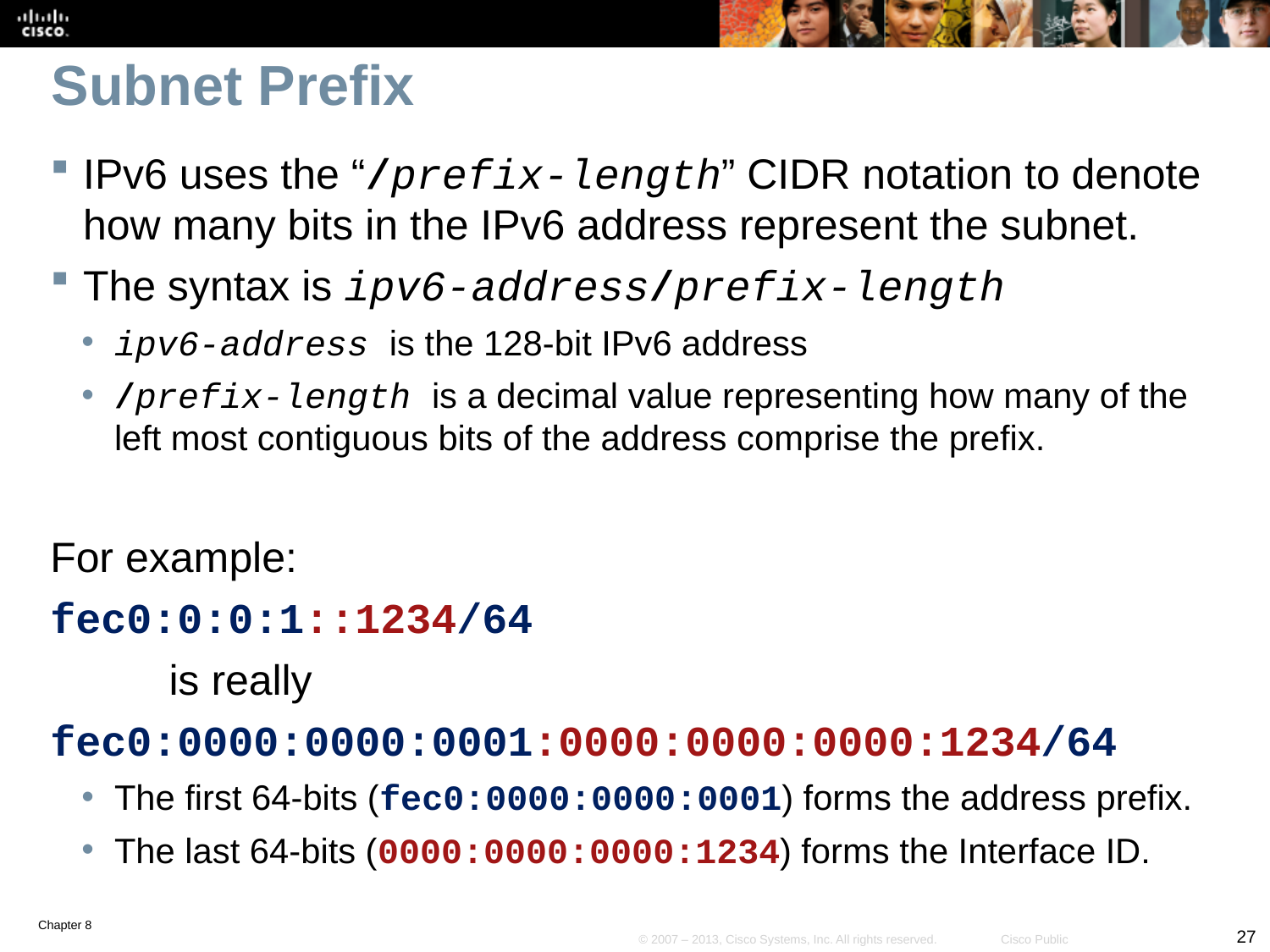

# Subnet Prefix
IPv6 uses the “/prefix-length” CIDR notation to denote how many bits in the IPv6 address represent the subnet.
The syntax is ipv6-address/prefix-length
ipv6-address is the 128-bit IPv6 address
/prefix-length is a decimal value representing how many of the left most contiguous bits of the address comprise the prefix.

For example:
fec0:0:0:1::1234/64
is really
fec0:0000:0000:0001:0000:0000:0000:1234/64
The first 64-bits (fec0:0000:0000:0001) forms the address prefix.
The last 64-bits (0000:0000:0000:1234) forms the Interface ID.